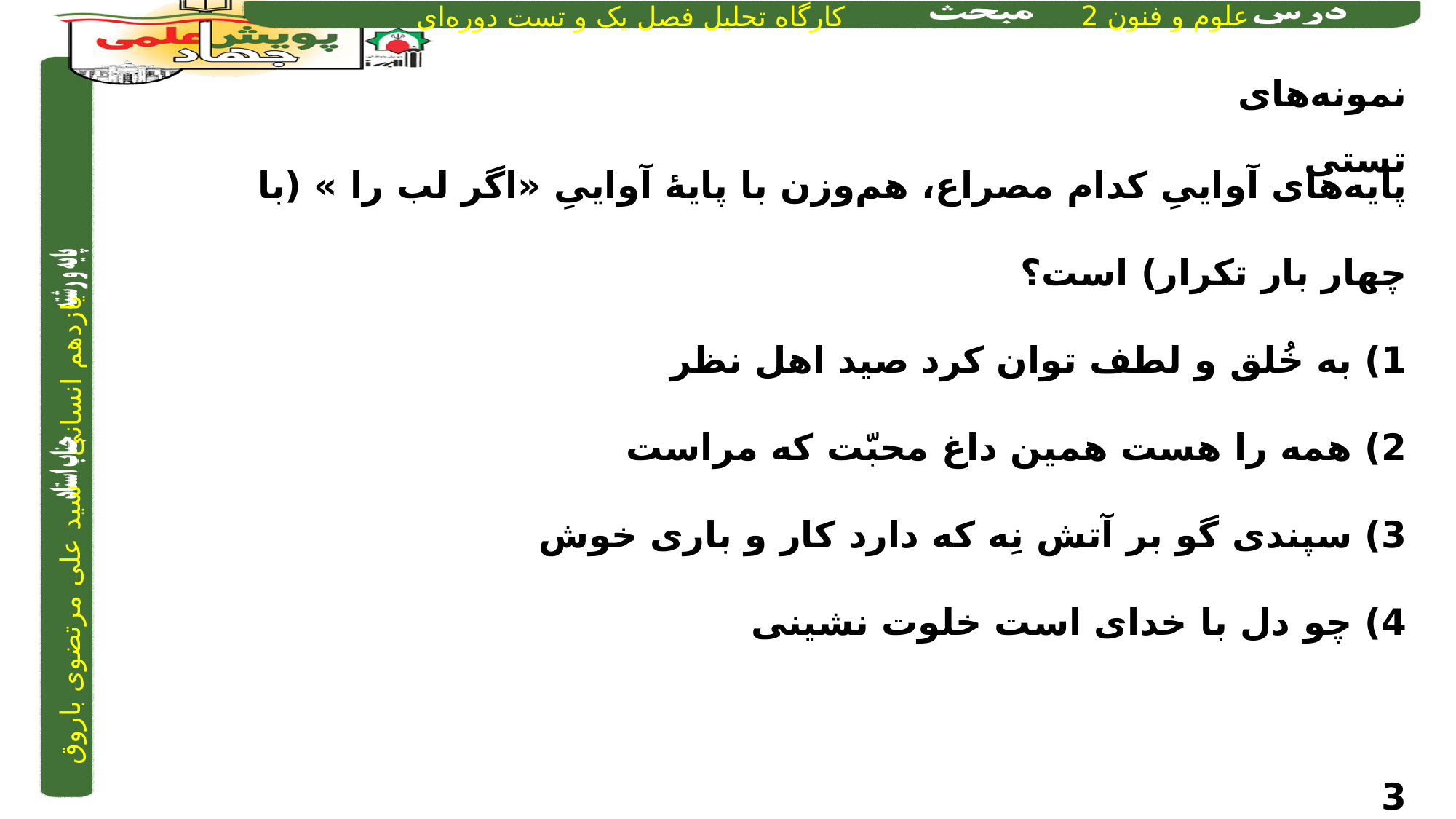

نمونه‌های تستی
پایه‌های آواییِ کدام مصراع، هم‌وزن با پایۀ آواییِ «اگر لب را » (با چهار بار تکرار) است؟
1) به خُلق و لطف توان کرد صید اهل نظر
2) همه را هست همین داغ محبّت که مراست
3) سپندی گو بر آتش نِه که دارد کار و باری خوش
4) چو دل با خدای است خلوت نشینی

3